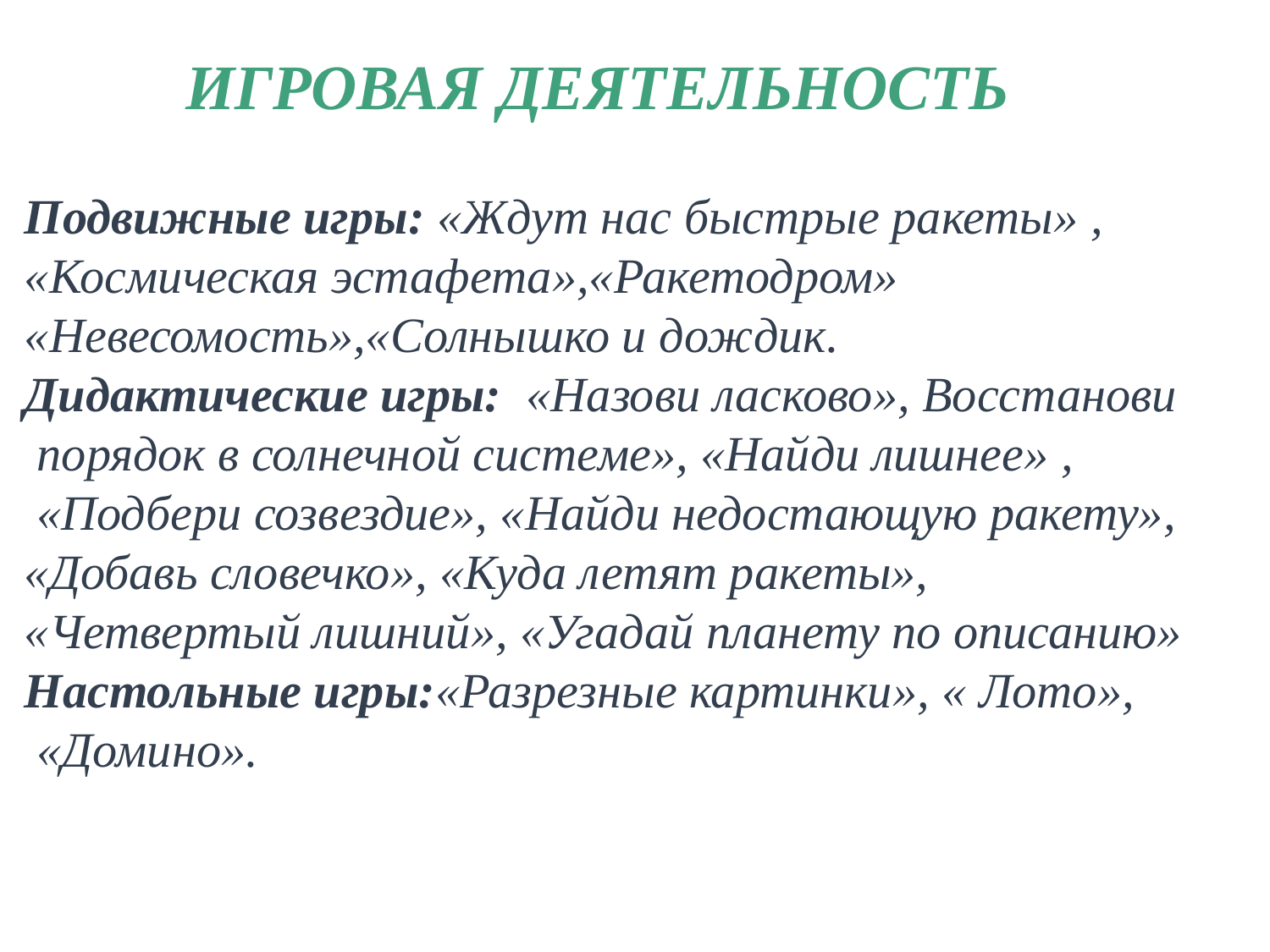

Игровая деятельность
Подвижные игры: «Ждут нас быстрые ракеты» ,
«Космическая эстафета»,«Ракетодром»
«Невесомость»,«Солнышко и дождик.
Дидактические игры:  «Назови ласково», Восстанови
 порядок в солнечной системе», «Найди лишнее» ,
 «Подбери созвездие», «Найди недостающую ракету»,
«Добавь словечко», «Куда летят ракеты»,
«Четвертый лишний», «Угадай планету по описанию»
Настольные игры:«Разрезные картинки», « Лото»,
 «Домино».